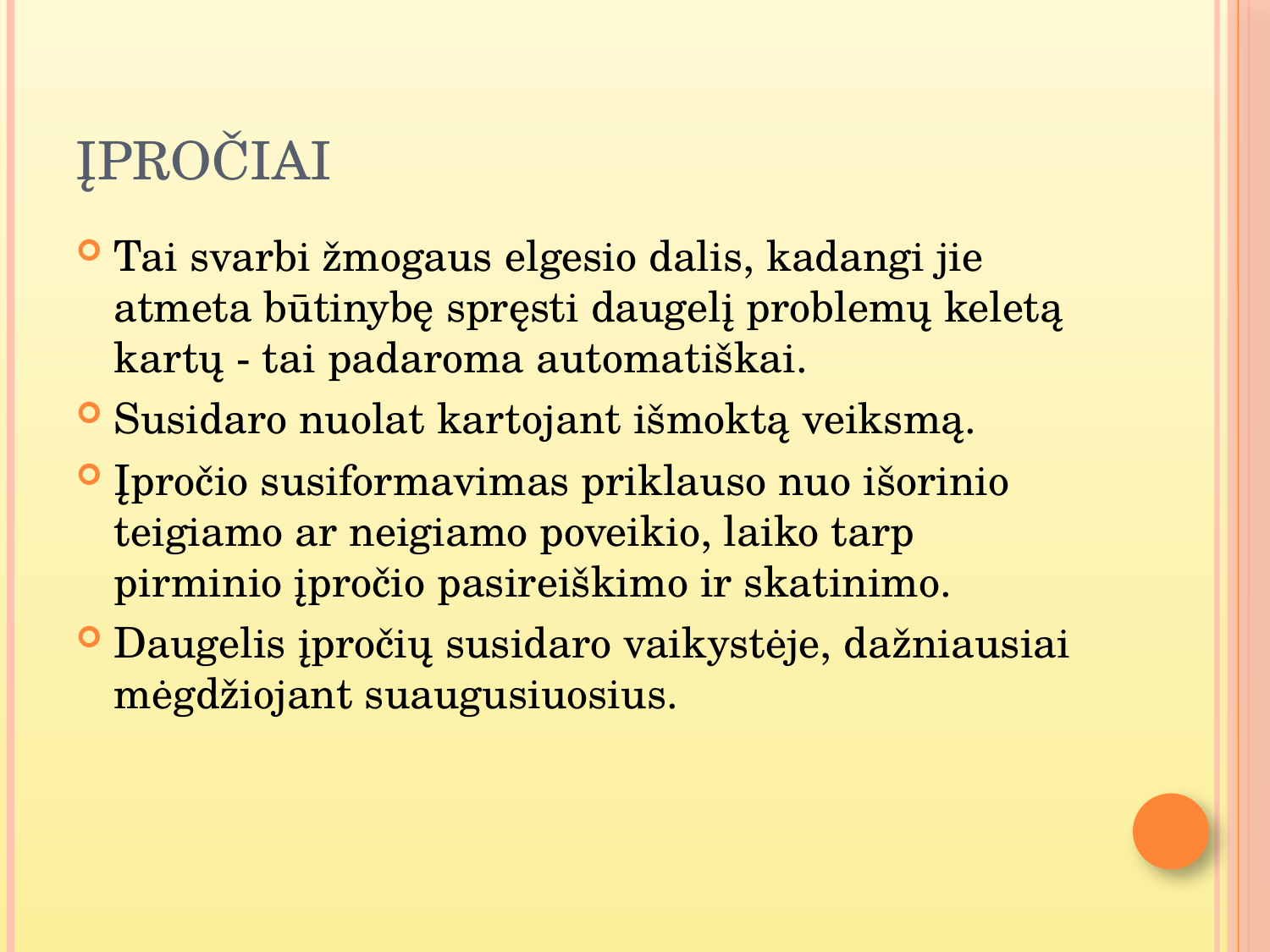

# Įpročiai
Tai svarbi žmogaus elgesio dalis, kadangi jie atmeta būtinybę spręsti daugelį problemų keletą kartų - tai padaroma automatiškai.
Susidaro nuolat kartojant išmoktą veiksmą.
Įpročio susiformavimas priklauso nuo išorinio teigiamo ar neigiamo poveikio, laiko tarp pirminio įpročio pasireiškimo ir skatinimo.
Daugelis įpročių susidaro vaikystėje, dažniausiai mėgdžiojant suaugusiuosius.